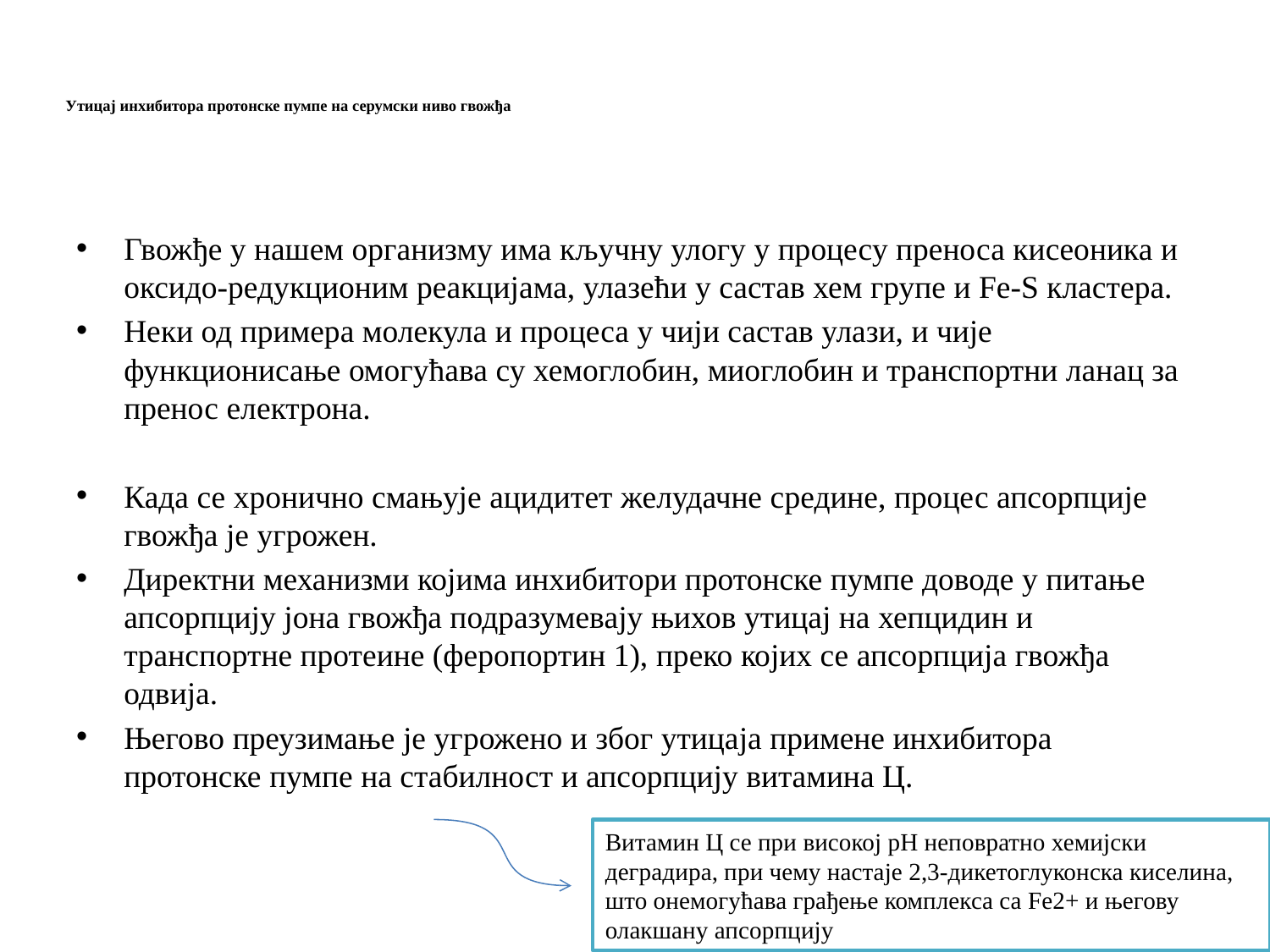

# Утицај инхибитора протонске пумпе на серумски ниво гвожђа
Гвожђе у нашем организму има кључну улогу у процесу преноса кисеоника и оксидо-редукционим реакцијама, улазећи у састав хем групе и Fe-S кластера.
Неки од примера молекула и процеса у чији састав улази, и чије функционисање омогућава су хемоглобин, миоглобин и транспортни ланац за пренос електрона.

Када се хронично смањује ацидитет желудачне средине, процес апсорпције гвожђа је угрожен.
Директни механизми којима инхибитори протонске пумпе доводе у питање апсорпцију јона гвожђа подразумевају њихов утицај на хепцидин и транспортне протеине (феропортин 1), преко којих се апсорпција гвожђа одвија.
Његово преузимање је угрожено и због утицаја примене инхибитора протонске пумпе на стабилност и апсорпцију витамина Ц.
Витамин Ц се при високој рН неповратно хемијски деградира, при чему настаје 2,3-дикетоглуконска киселина, што онемогућава грађење комплекса са Fe2+ и његову олакшану апсорпцију